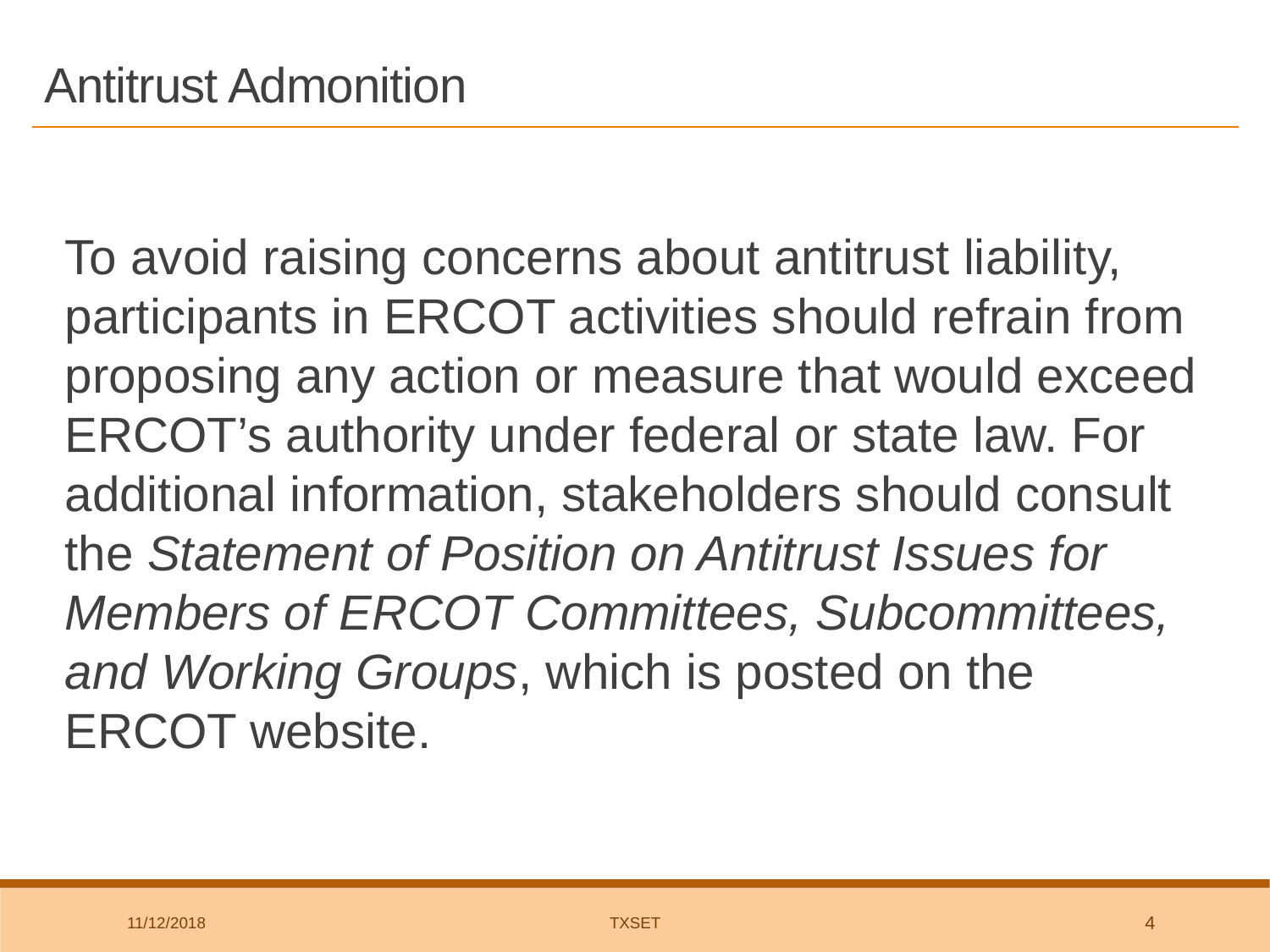

# Antitrust Admonition
To avoid raising concerns about antitrust liability, participants in ERCOT activities should refrain from proposing any action or measure that would exceed ERCOT’s authority under federal or state law. For additional information, stakeholders should consult the Statement of Position on Antitrust Issues for Members of ERCOT Committees, Subcommittees, and Working Groups, which is posted on the ERCOT website.
11/12/2018
TxSET
4